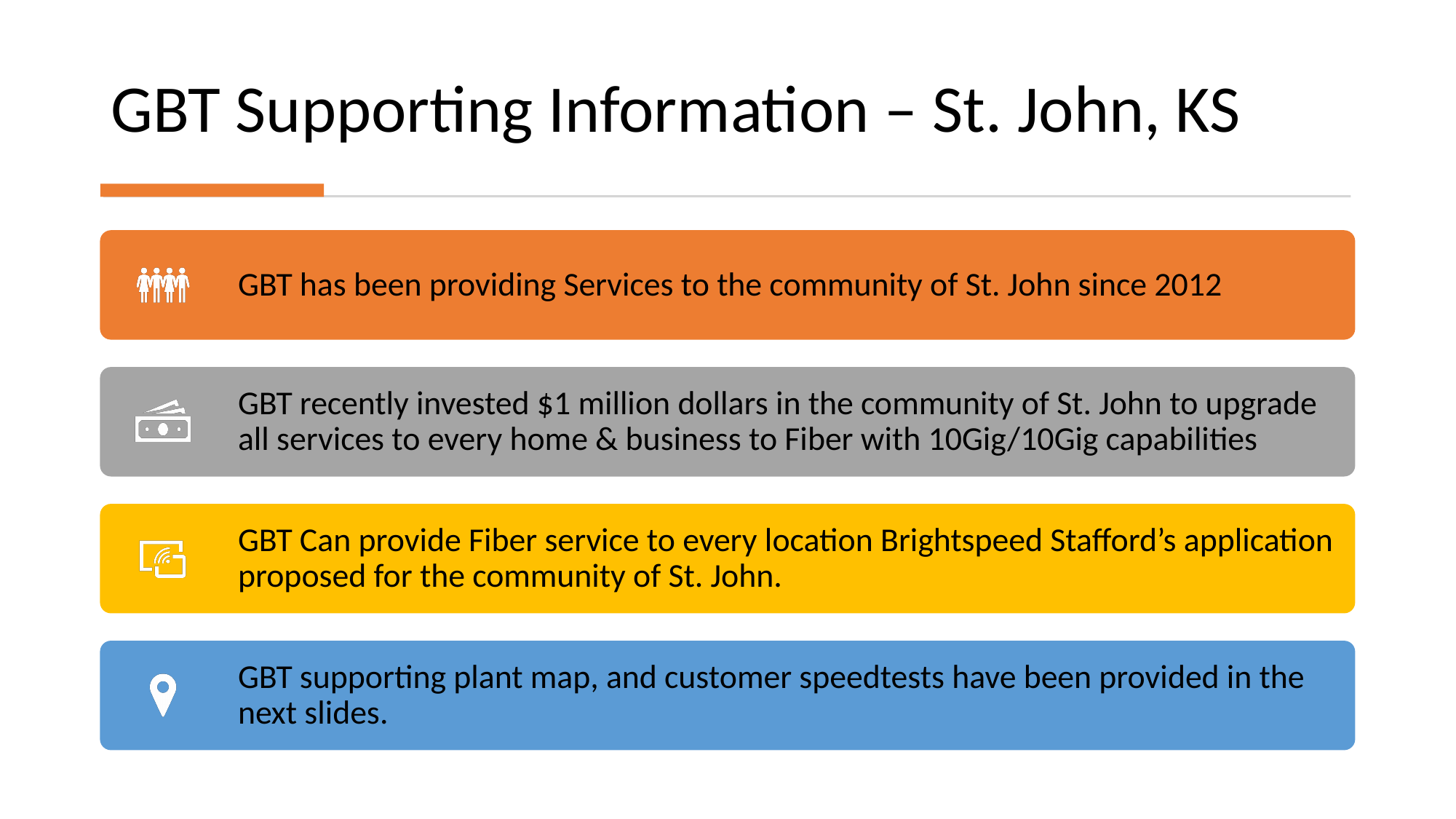

# GBT Supporting Information – St. John, KS

GBT has been providing Services to the community of St. John since 2012
GBT recently invested $1 million dollars in the community of St. John to upgrade all services to every home & business to Fiber with 10Gig/10Gig capabilities
GBT Can provide Fiber service to every location Brightspeed Stafford’s application proposed for the community of St. John.
GBT supporting plant map, and customer speedtests have been provided in the next slides.